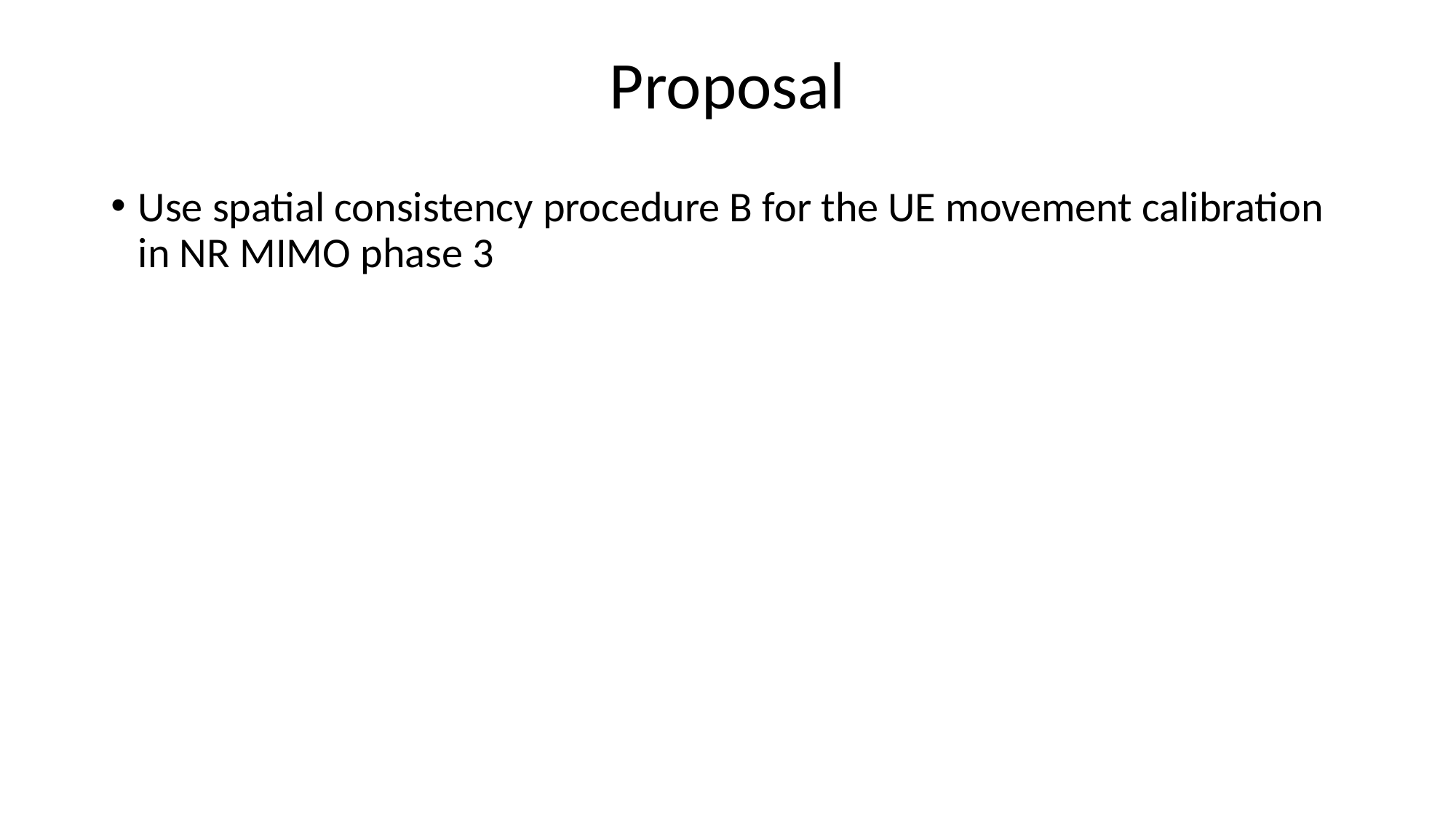

# Proposal
Use spatial consistency procedure B for the UE movement calibration in NR MIMO phase 3